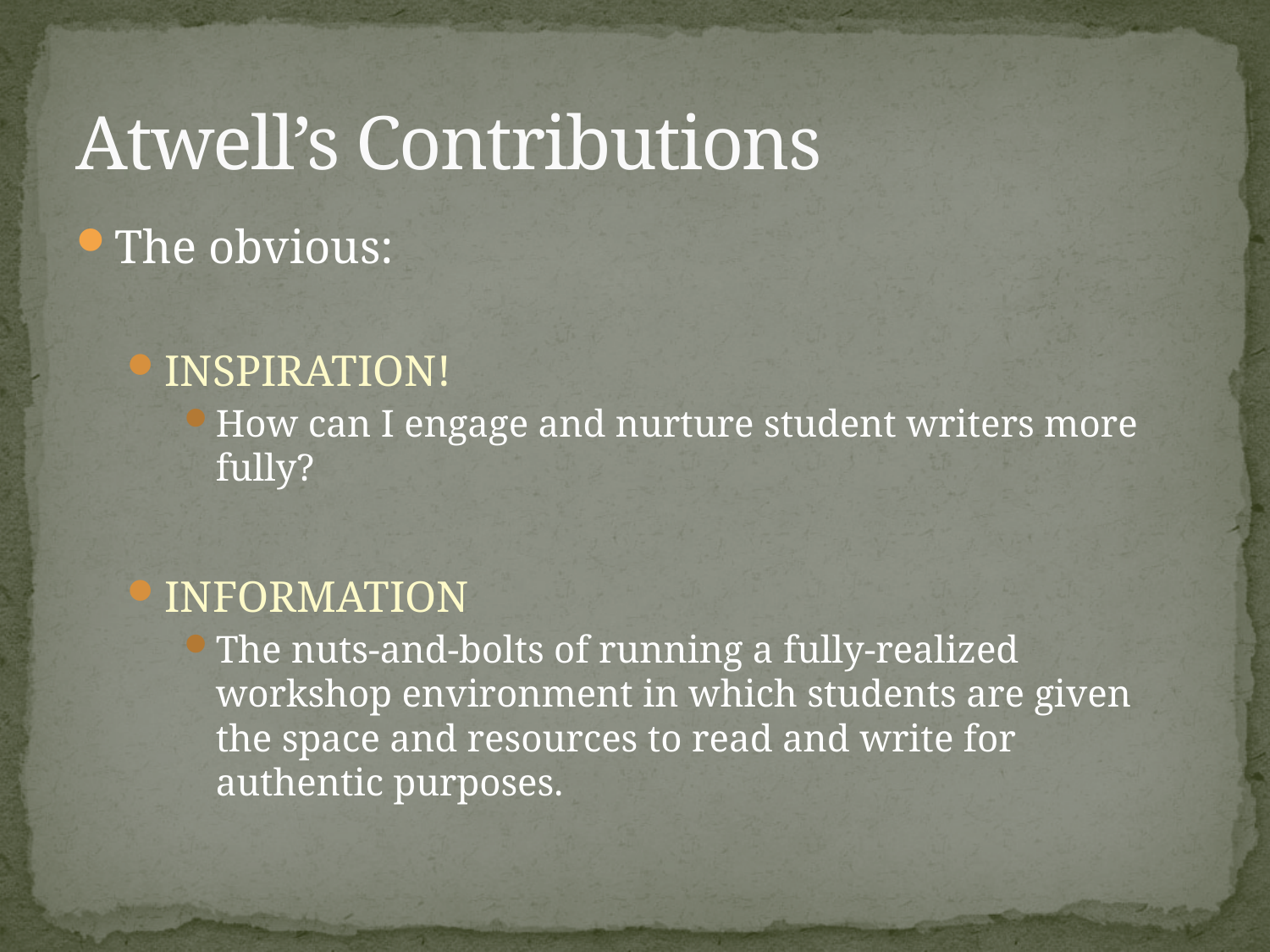

# Atwell’s Contributions
The obvious:

INSPIRATION!
How can I engage and nurture student writers more fully?

INFORMATION
The nuts-and-bolts of running a fully-realized workshop environment in which students are given the space and resources to read and write for authentic purposes.